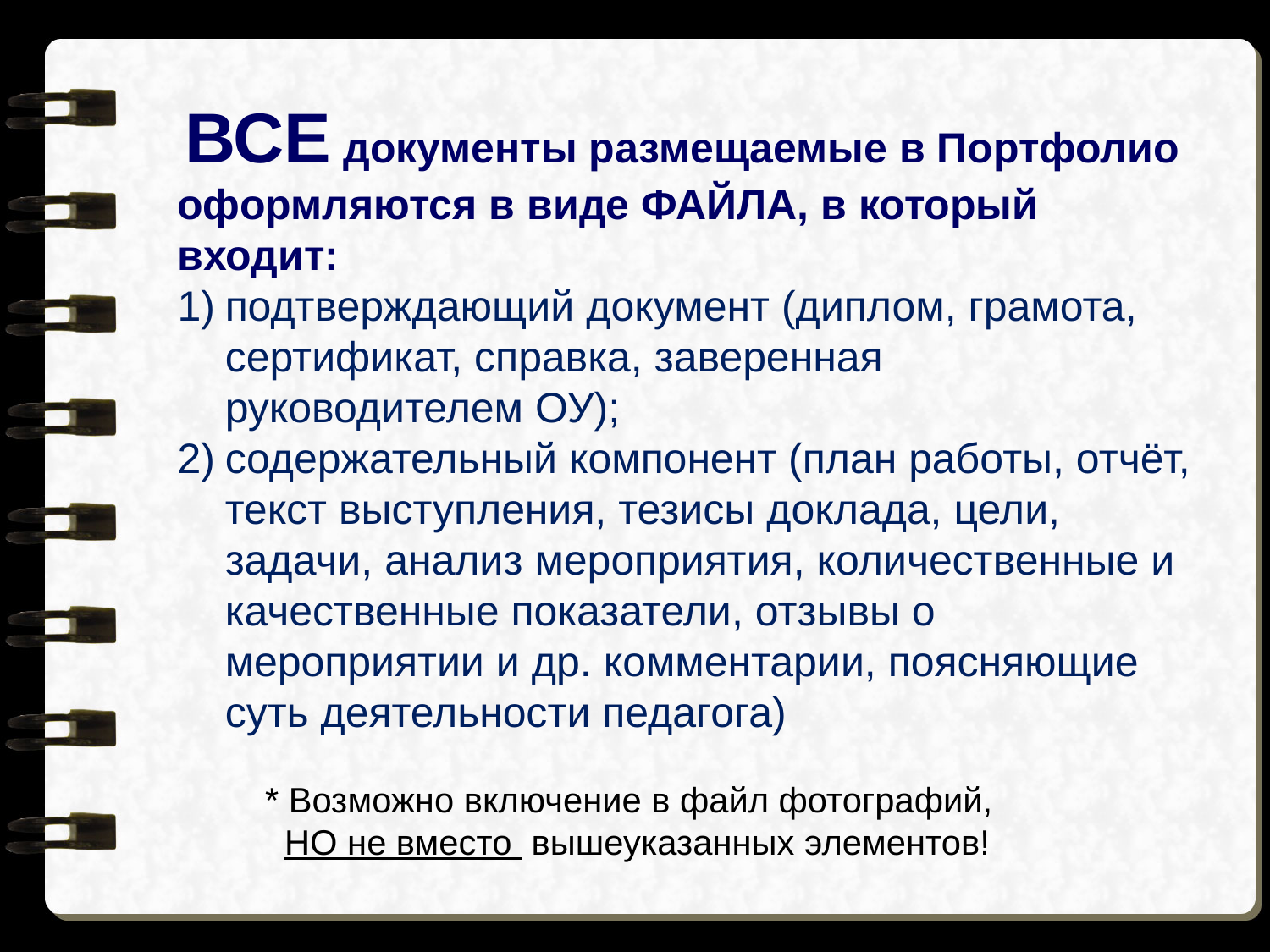

ВСЕ документы размещаемые в Портфолио оформляются в виде ФАЙЛА, в который входит:
подтверждающий документ (диплом, грамота, сертификат, справка, заверенная руководителем ОУ);
содержательный компонент (план работы, отчёт, текст выступления, тезисы доклада, цели, задачи, анализ мероприятия, количественные и качественные показатели, отзывы о мероприятии и др. комментарии, поясняющие суть деятельности педагога)

         * Возможно включение в файл фотографий,
           НО не вместо  вышеуказанных элементов!